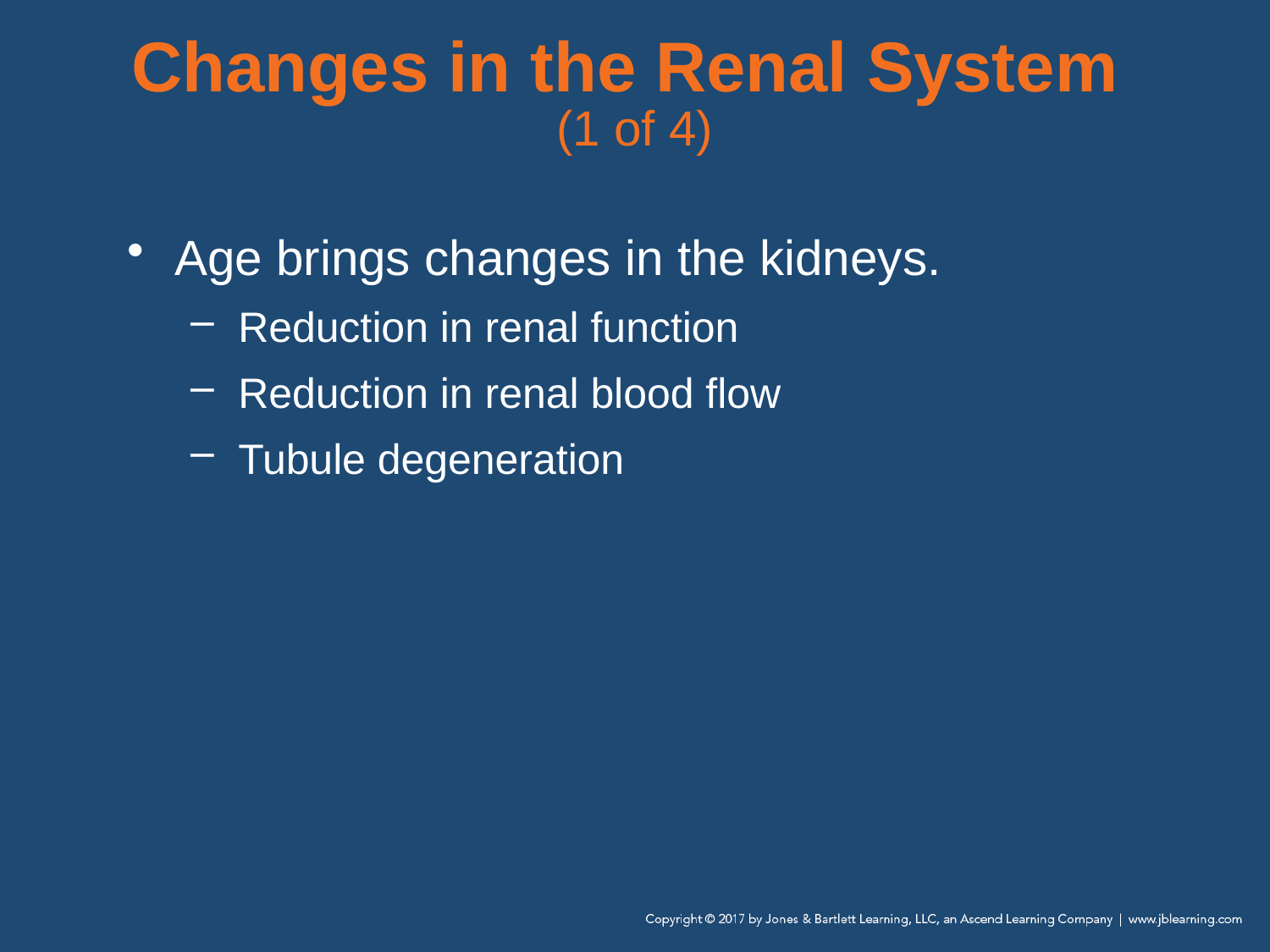

# Changes in the Renal System (1 of 4)
Age brings changes in the kidneys.
Reduction in renal function
Reduction in renal blood flow
Tubule degeneration